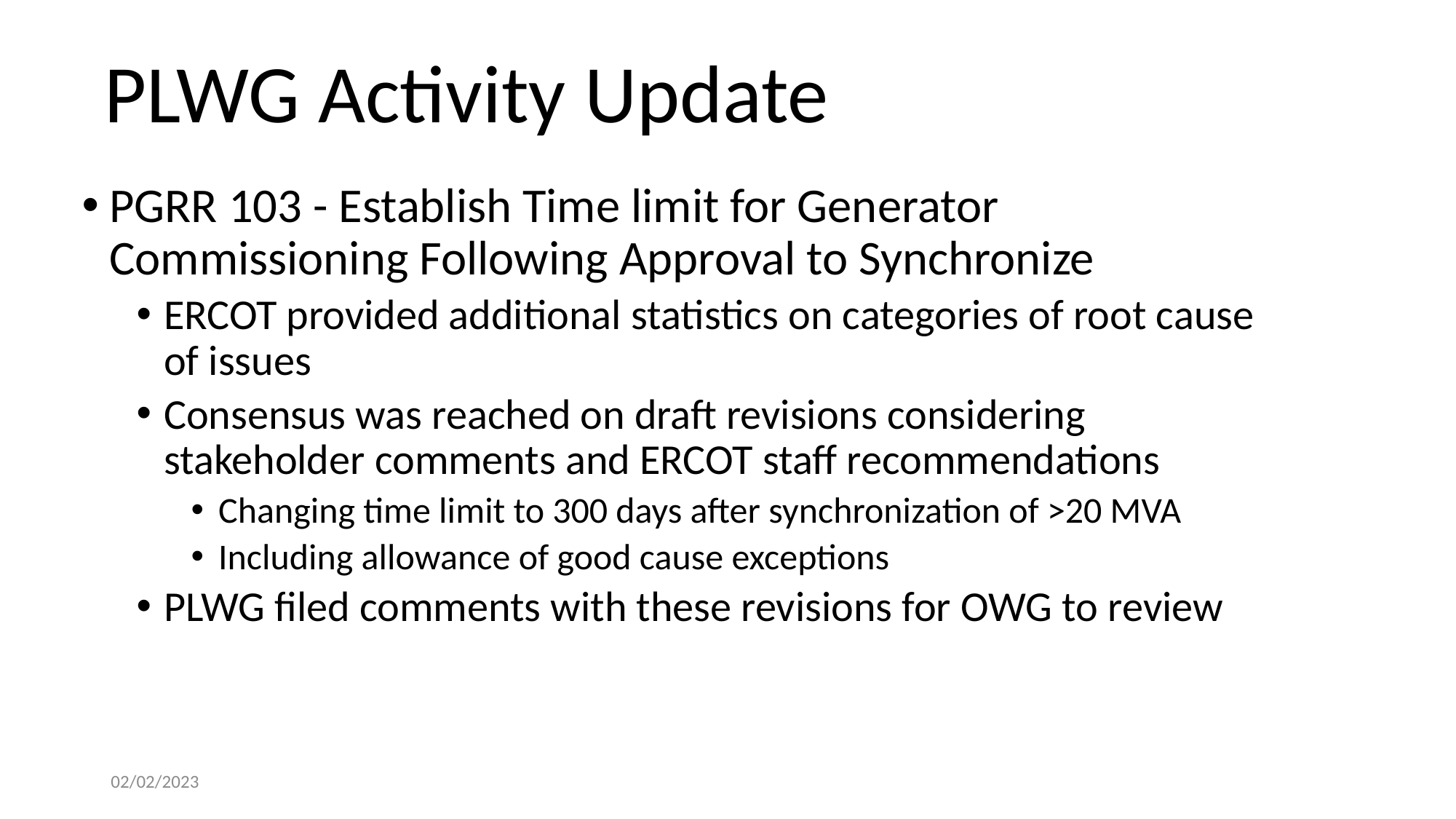

# PLWG Activity Update
PGRR 103 - Establish Time limit for Generator Commissioning Following Approval to Synchronize
ERCOT provided additional statistics on categories of root cause of issues
Consensus was reached on draft revisions considering stakeholder comments and ERCOT staff recommendations
Changing time limit to 300 days after synchronization of >20 MVA
Including allowance of good cause exceptions
PLWG filed comments with these revisions for OWG to review

02/02/2023